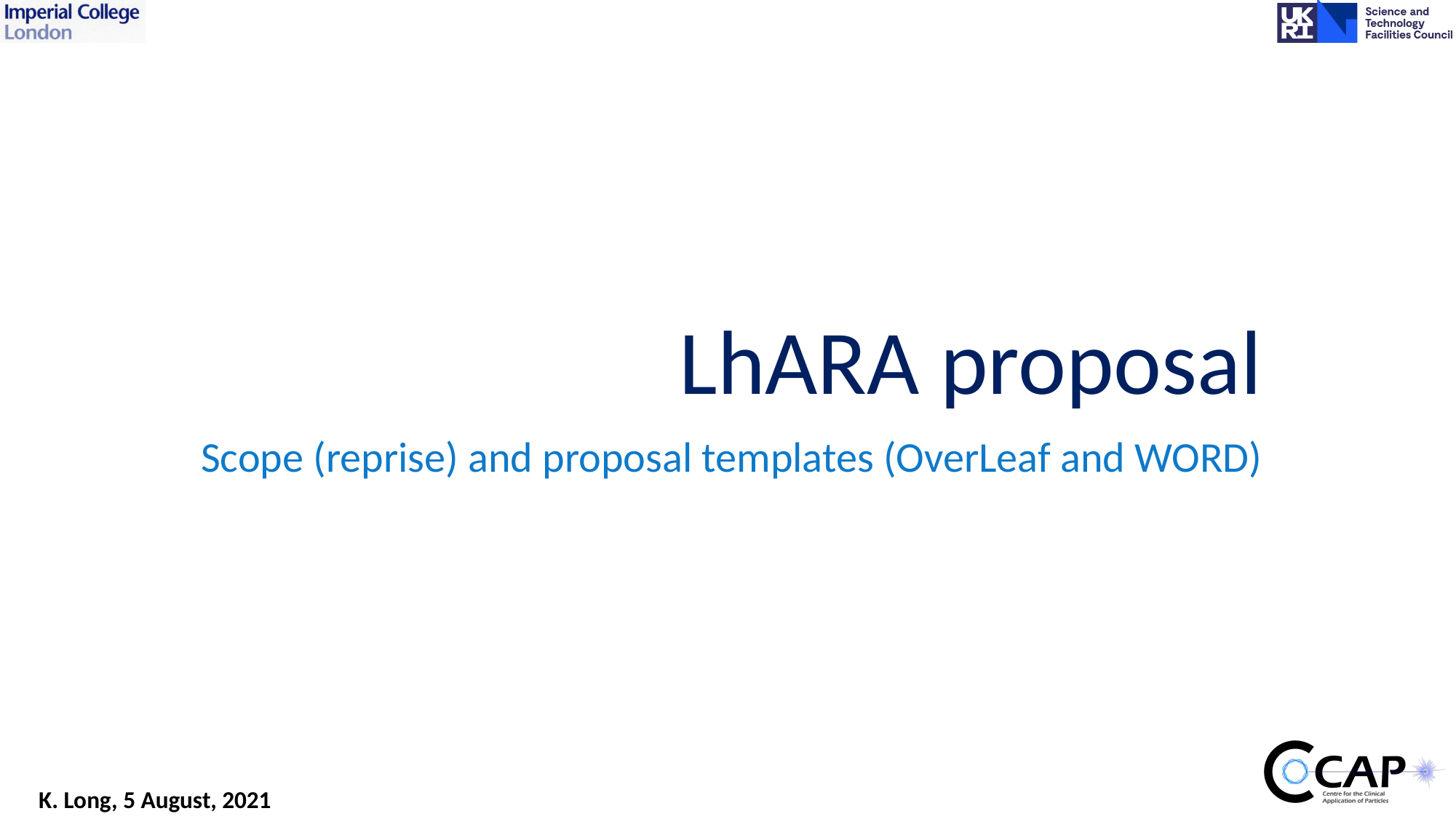

# LhARA proposal
Scope (reprise) and proposal templates (OverLeaf and WORD)